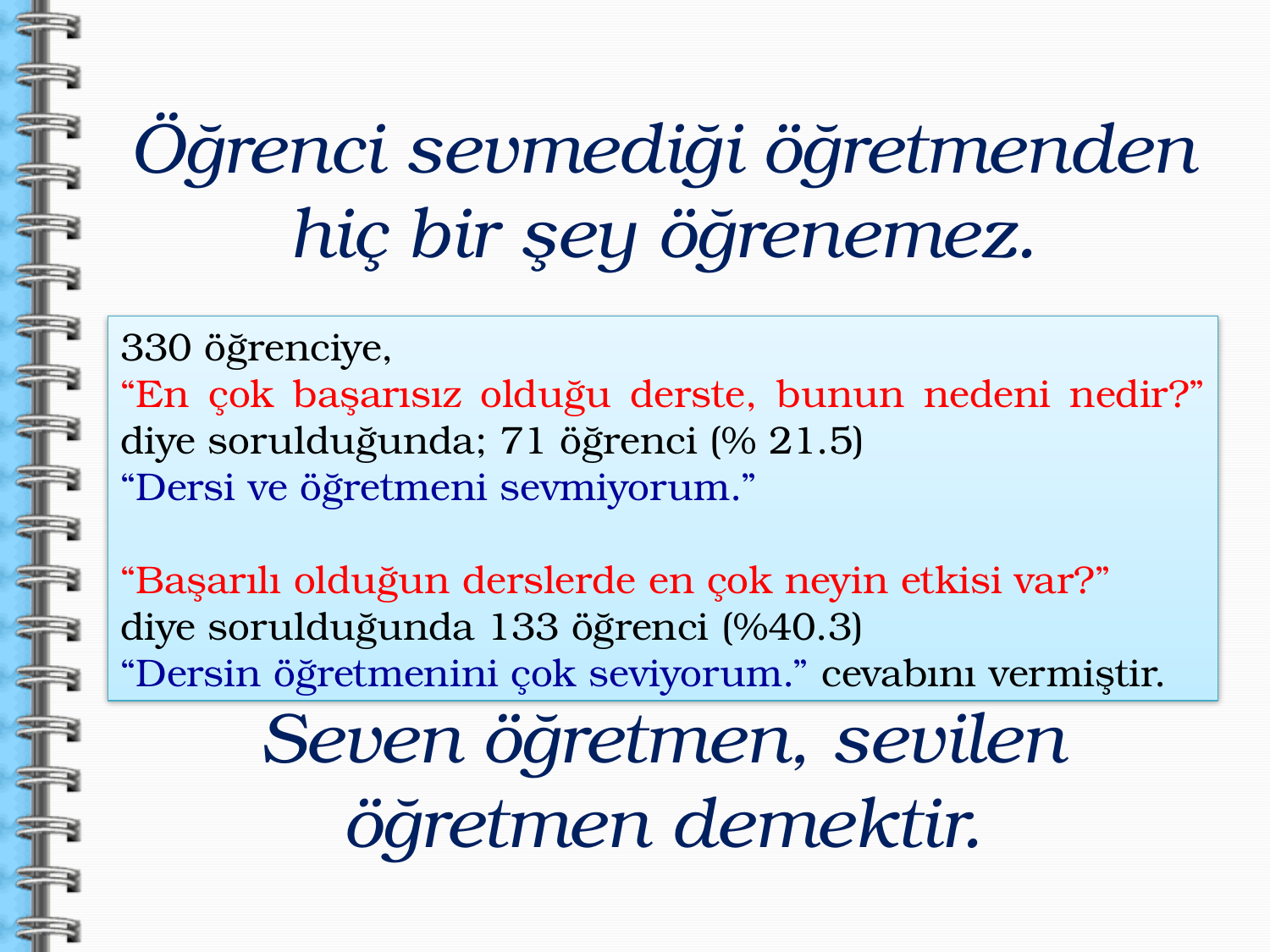

Öğrenci sevmediği öğretmenden hiç bir şey öğrenemez.
330 öğrenciye,
“En çok başarısız olduğu derste, bunun nedeni nedir?” diye sorulduğunda; 71 öğrenci (% 21.5)
“Dersi ve öğretmeni sevmiyorum.”

“Başarılı olduğun derslerde en çok neyin etkisi var?”
diye sorulduğunda 133 öğrenci (%40.3)
“Dersin öğretmenini çok seviyorum.” cevabını vermiştir.
Seven öğretmen, sevilen öğretmen demektir.